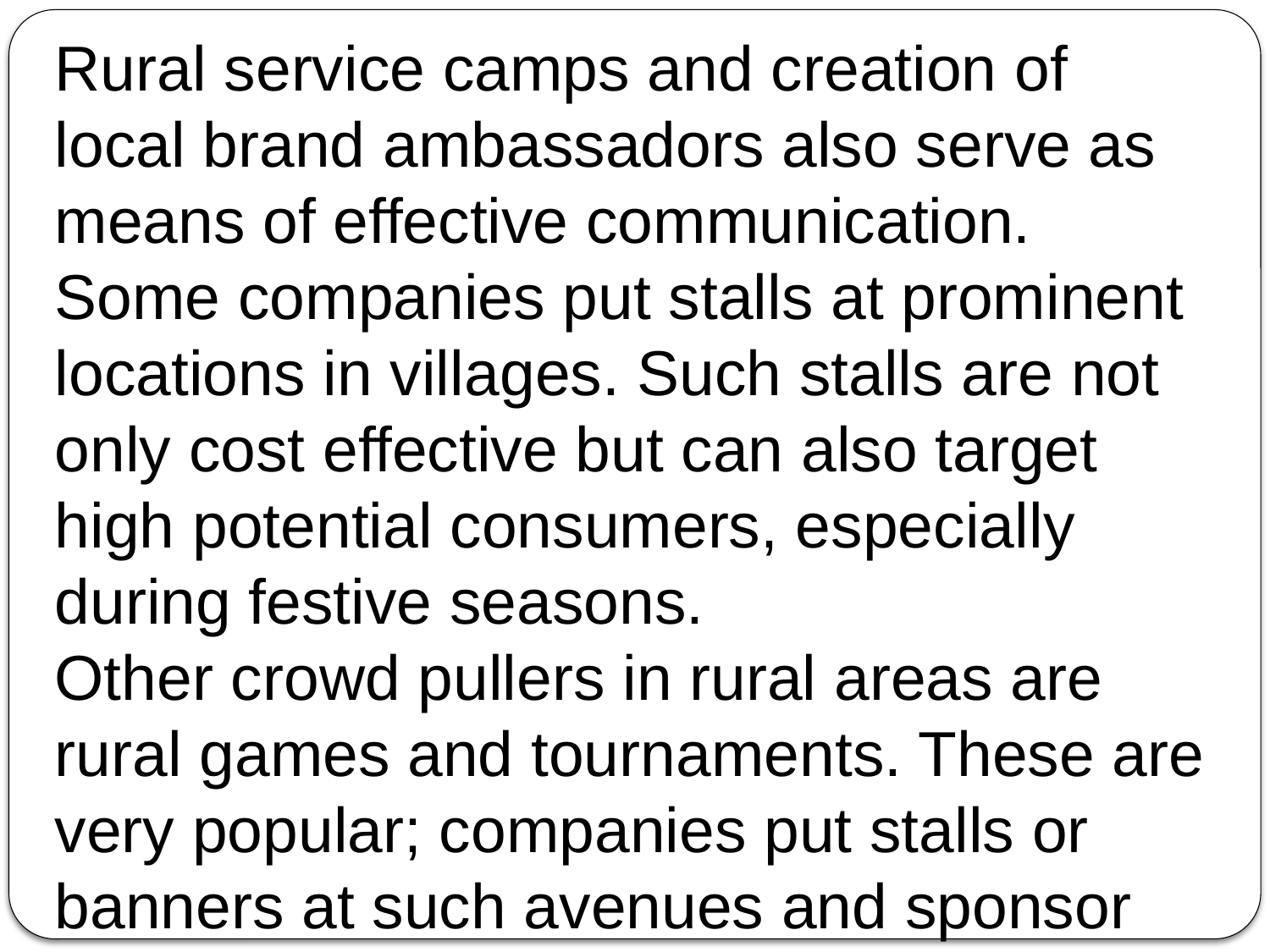

Rural service camps and creation of local brand ambassadors also serve as means of effective communication. Some companies put stalls at prominent locations in vil­lages. Such stalls are not only cost effective but can also target high potential consumers, especially during festive seasons.
Other crowd pullers in rural areas are rural games and tour­naments. These are very popular; companies put stalls or banners at such avenues and sponsor the events.